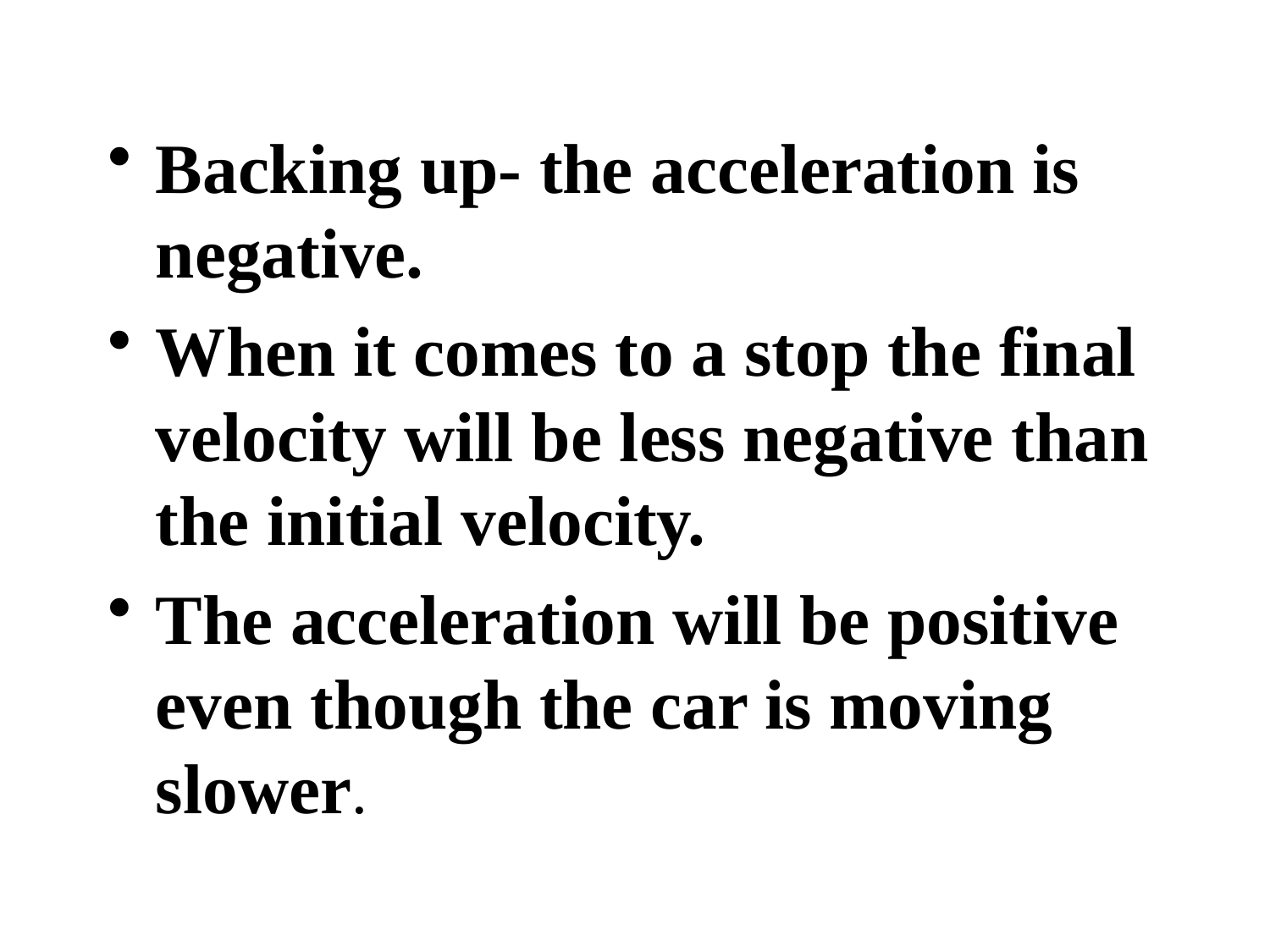

#
Backing up- the acceleration is negative.
When it comes to a stop the final velocity will be less negative than the initial velocity.
The acceleration will be positive even though the car is moving slower.